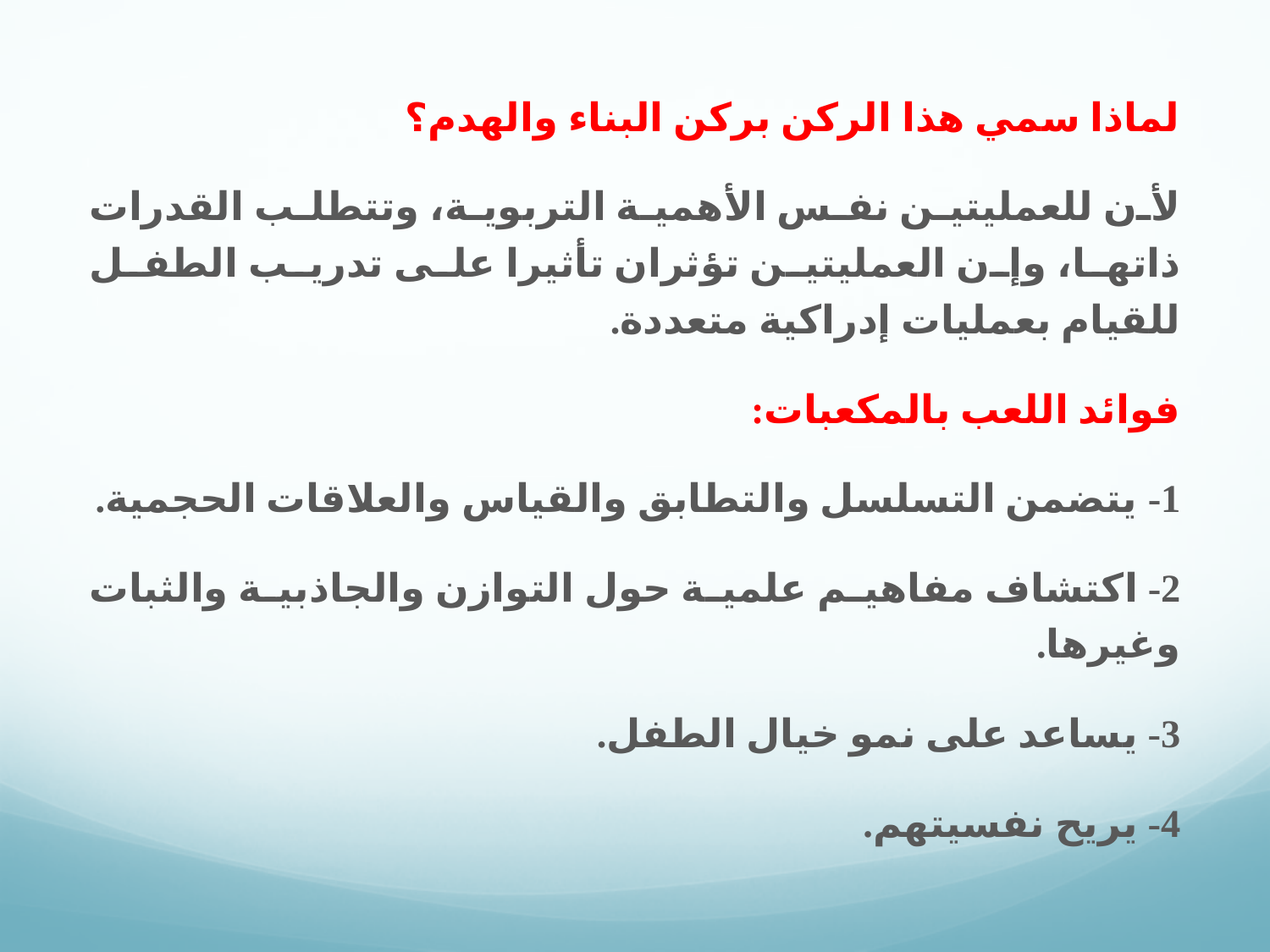

لماذا سمي هذا الركن بركن البناء والهدم؟
لأن للعمليتين نفس الأهمية التربوية، وتتطلب القدرات ذاتها، وإن العمليتين تؤثران تأثيرا على تدريب الطفل للقيام بعمليات إدراكية متعددة.
فوائد اللعب بالمكعبات:
1- يتضمن التسلسل والتطابق والقياس والعلاقات الحجمية.
2- اكتشاف مفاهيم علمية حول التوازن والجاذبية والثبات وغيرها.
3- يساعد على نمو خيال الطفل.
4- يريح نفسيتهم.